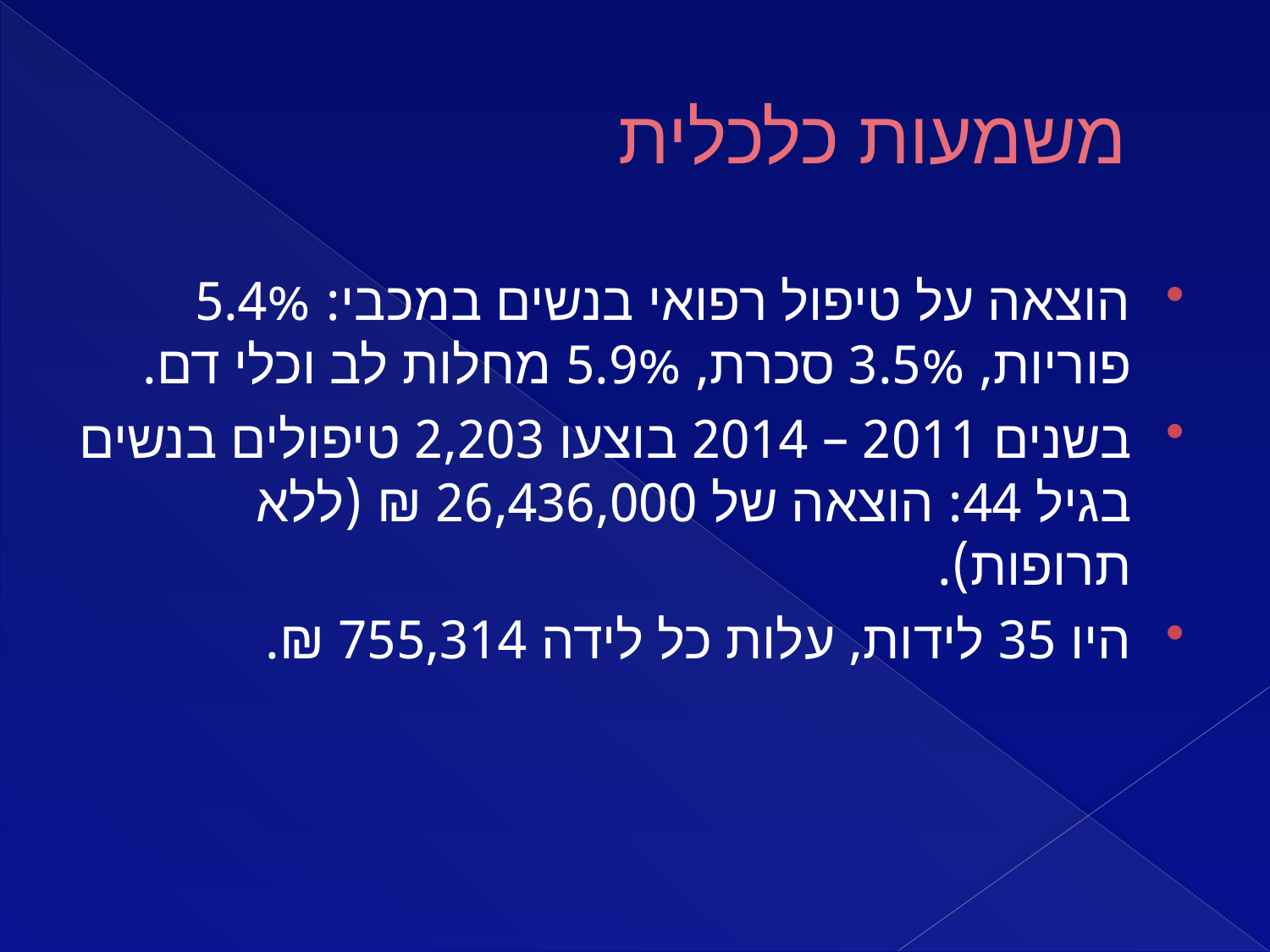

# משמעות כלכלית
הוצאה על טיפול רפואי בנשים במכבי: 5.4% פוריות, 3.5% סכרת, 5.9% מחלות לב וכלי דם.
בשנים 2011 – 2014 בוצעו 2,203 טיפולים בנשים בגיל 44: הוצאה של 26,436,000 ₪ (ללא תרופות).
היו 35 לידות, עלות כל לידה 755,314 ₪.